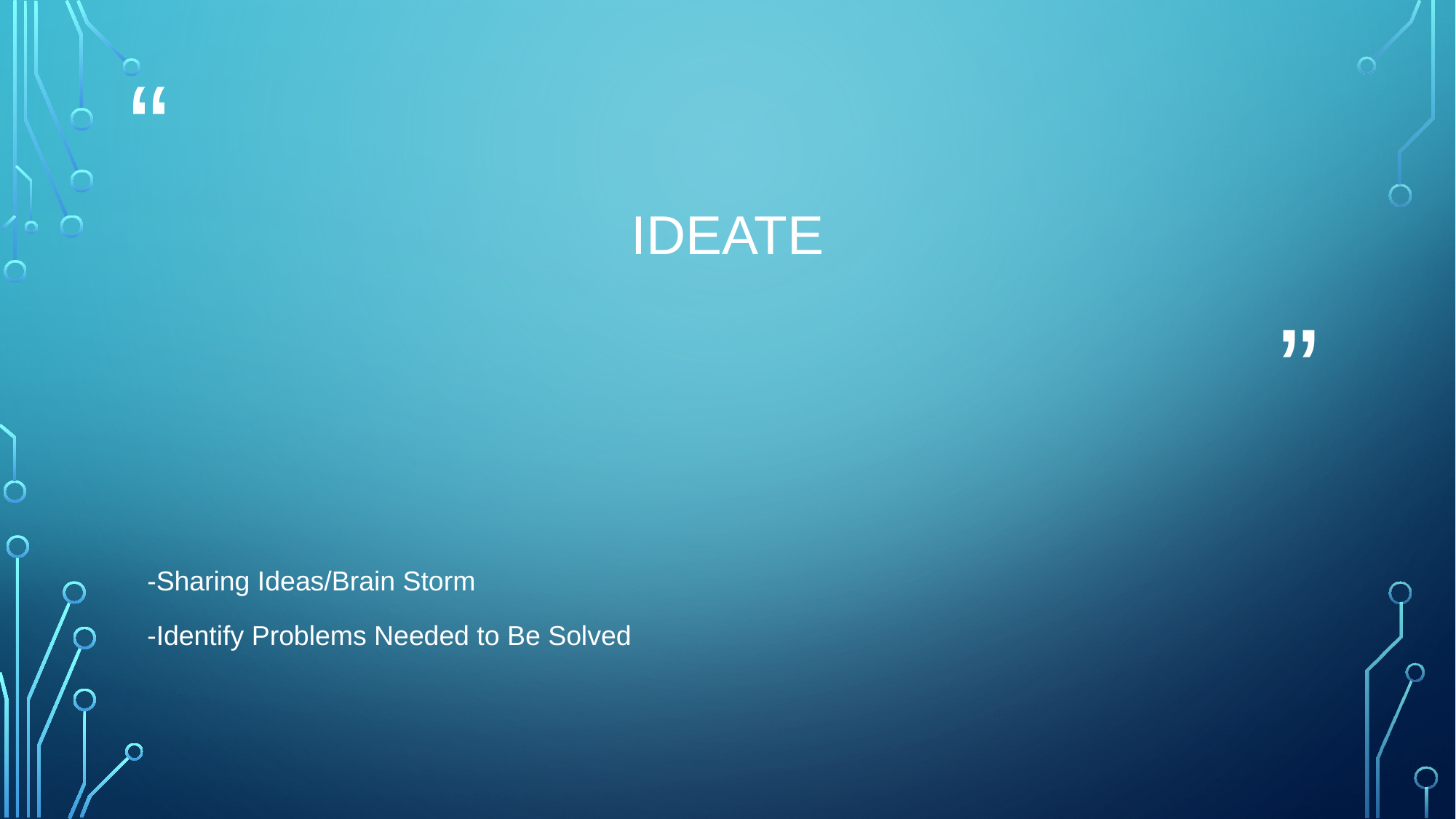

# ideate

-Sharing Ideas/Brain Storm
-Identify Problems Needed to Be Solved